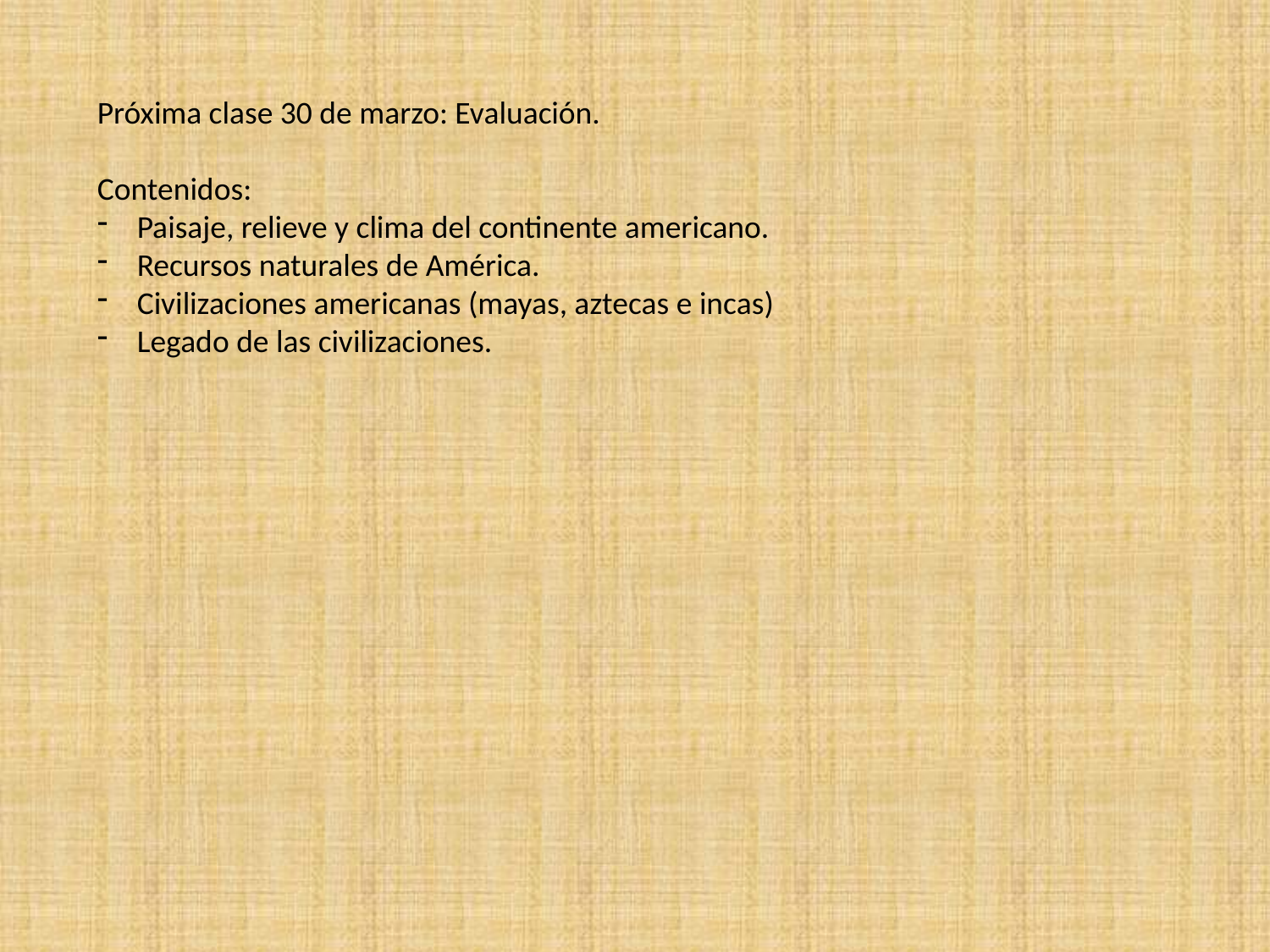

Próxima clase 30 de marzo: Evaluación.

Contenidos:
Paisaje, relieve y clima del continente americano.
Recursos naturales de América.
Civilizaciones americanas (mayas, aztecas e incas)
Legado de las civilizaciones.